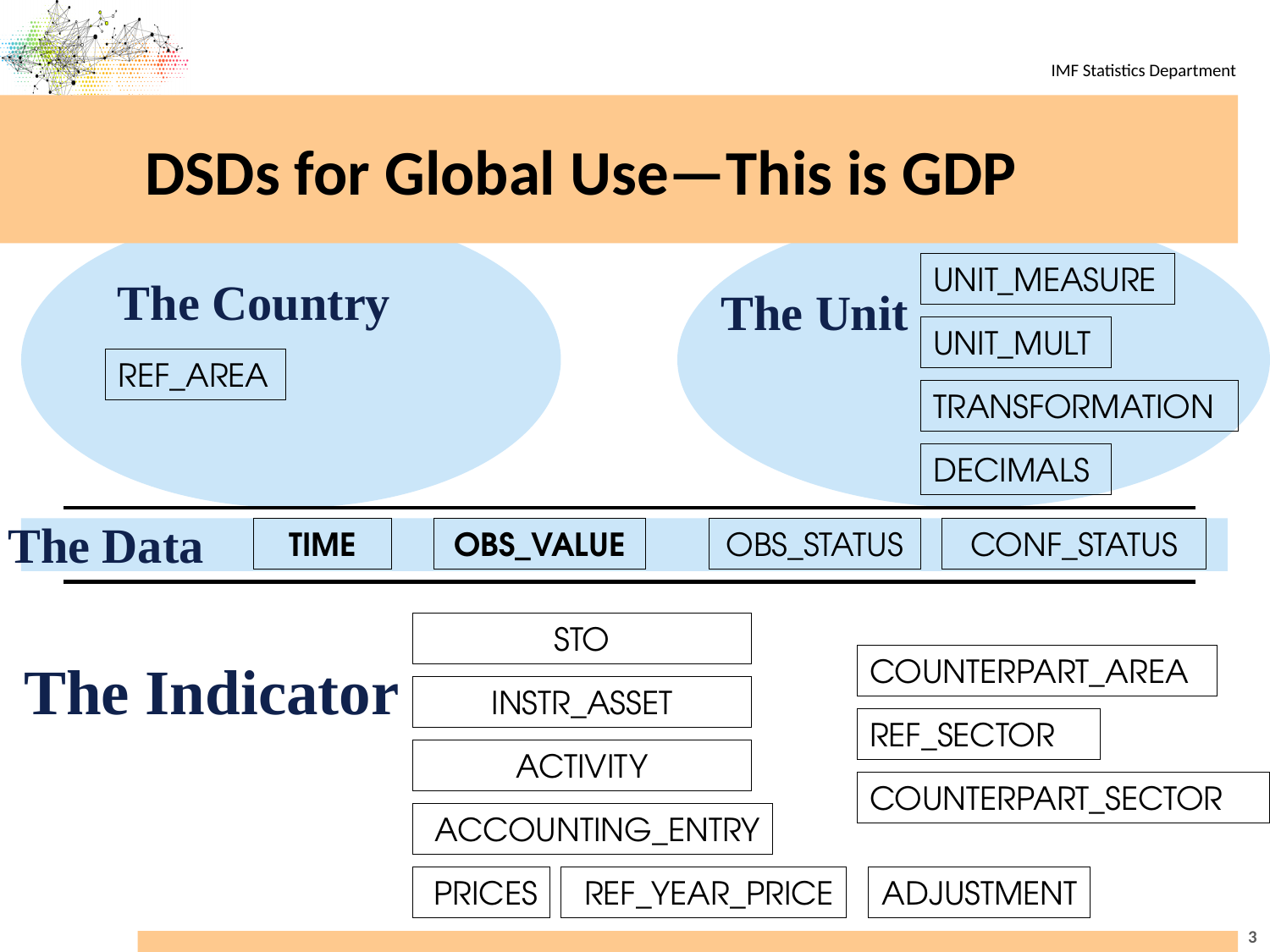

# DSDs for Global Use—This is GDP

UNIT_MEASURE
The Country
The Unit
UNIT_MULT
REF_AREA
TRANSFORMATION
DECIMALS
The Data

TIME
OBS_VALUE
OBS_STATUS
CONF_STATUS
STO
The Indicator
COUNTERPART_AREA
INSTR_ASSET
REF_SECTOR
ACTIVITY
COUNTERPART_SECTOR
ACCOUNTING_ENTRY
PRICES
REF_YEAR_PRICE
ADJUSTMENT
3